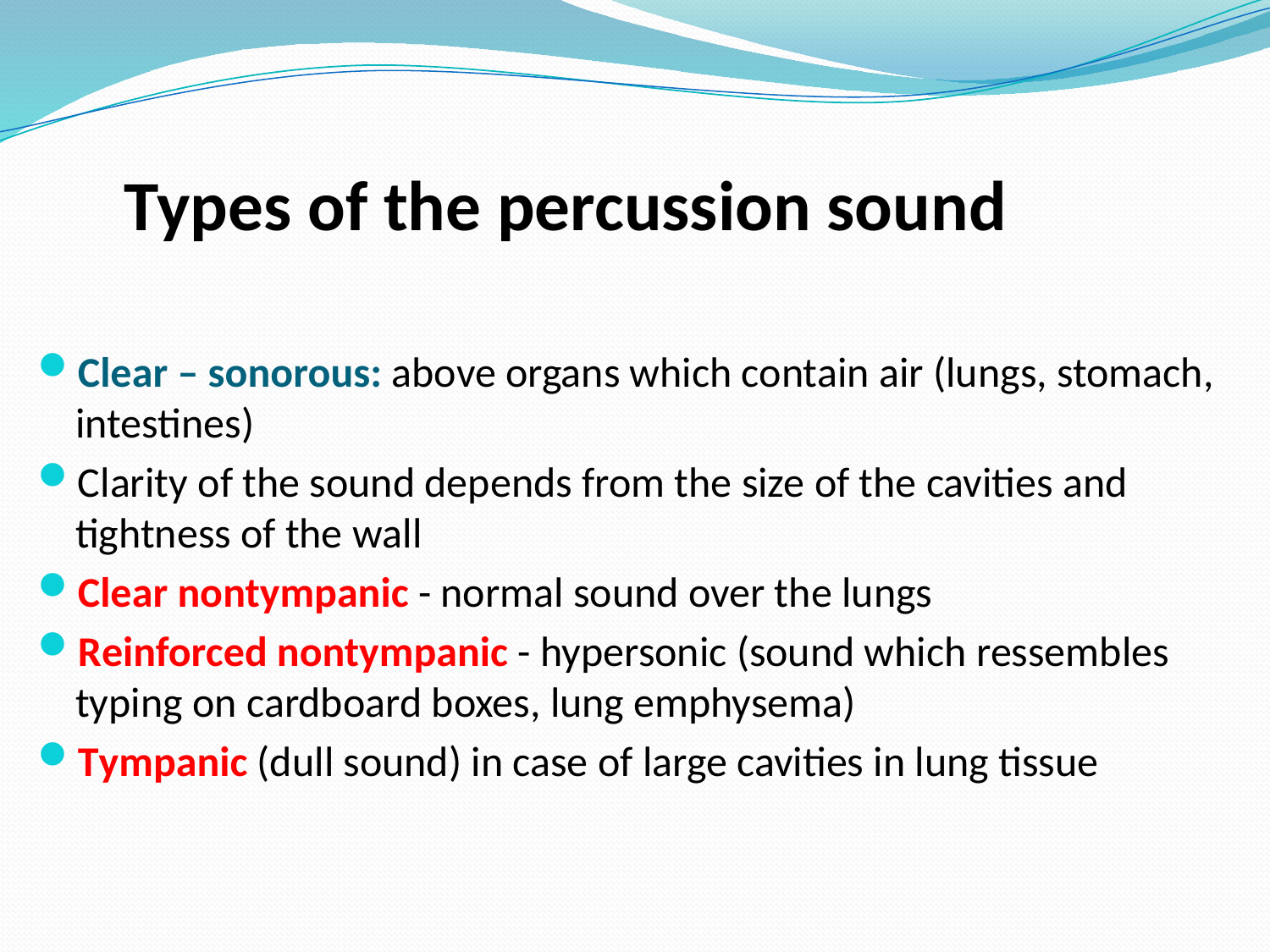

# Types of the percussion sound
Clear – sonorous: above organs which contain air (lungs, stomach, intestines)
Clarity of the sound depends from the size of the cavities and tightness of the wall
Clear nontympanic - normal sound over the lungs
Reinforced nontympanic - hypersonic (sound which ressembles typing on cardboard boxes, lung emphysema)
Tympanic (dull sound) in case of large cavities in lung tissue